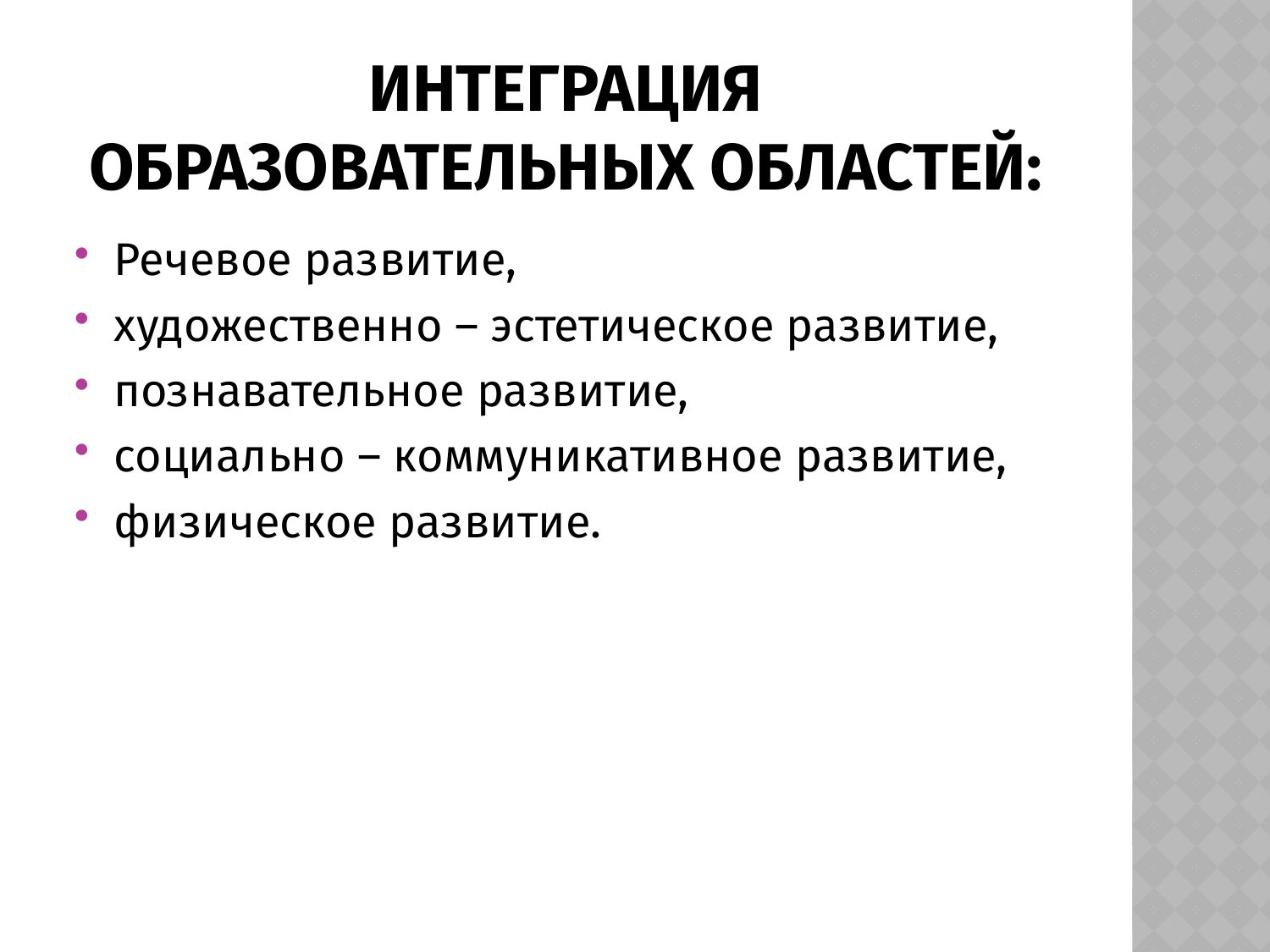

# Интеграция образовательных областей:
Речевое развитие,
художественно – эстетическое развитие,
познавательное развитие,
социально – коммуникативное развитие,
физическое развитие.